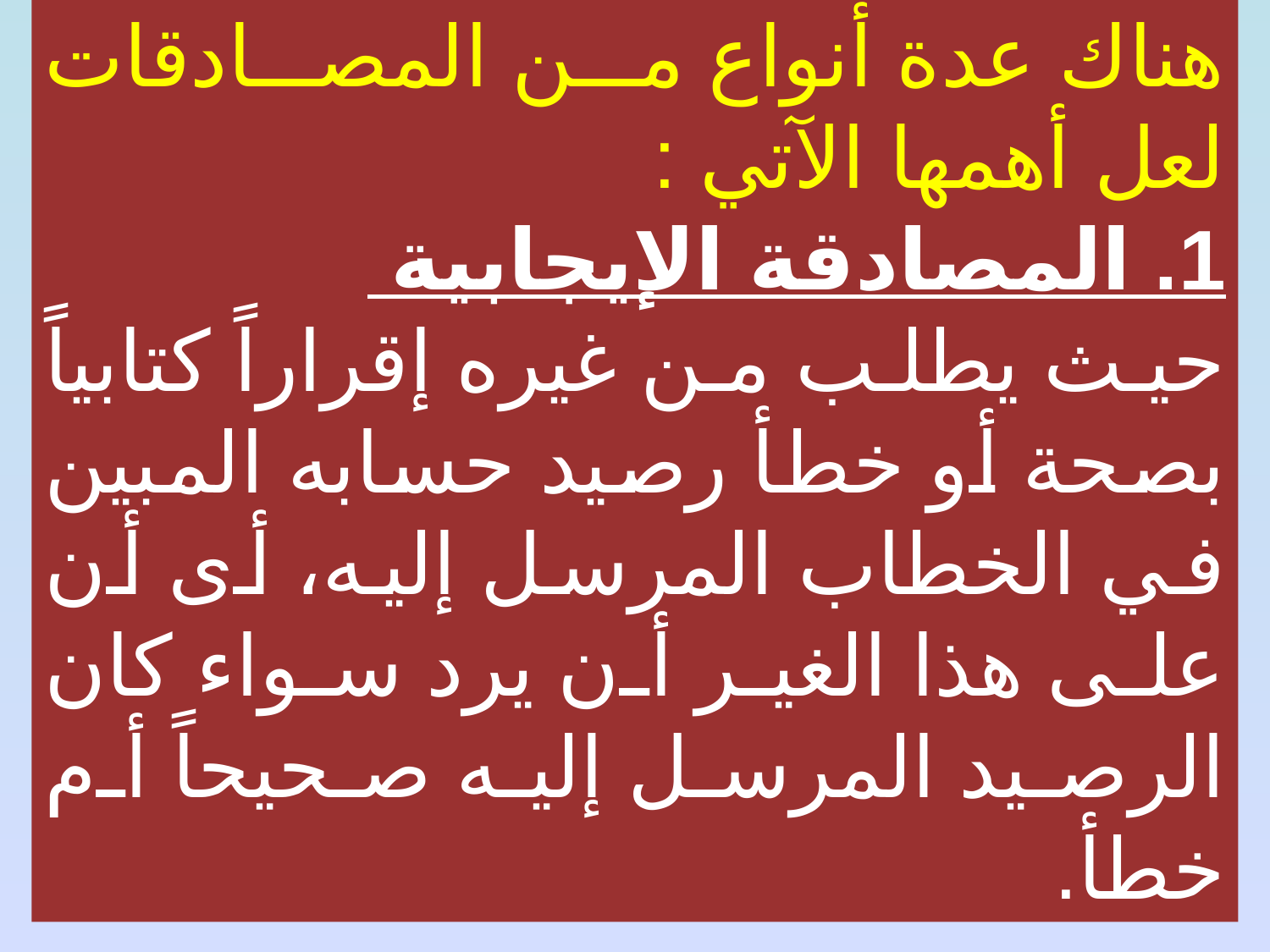

هناك عدة أنواع من المصادقات لعل أهمها الآتي :
1. المصادقة الإيجابية
حيث يطلب من غيره إقراراً كتابياً بصحة أو خطأ رصيد حسابه المبين في الخطاب المرسل إليه، أى أن على هذا الغير أن يرد سواء كان الرصيد المرسل إليه صحيحاً أم خطأ.